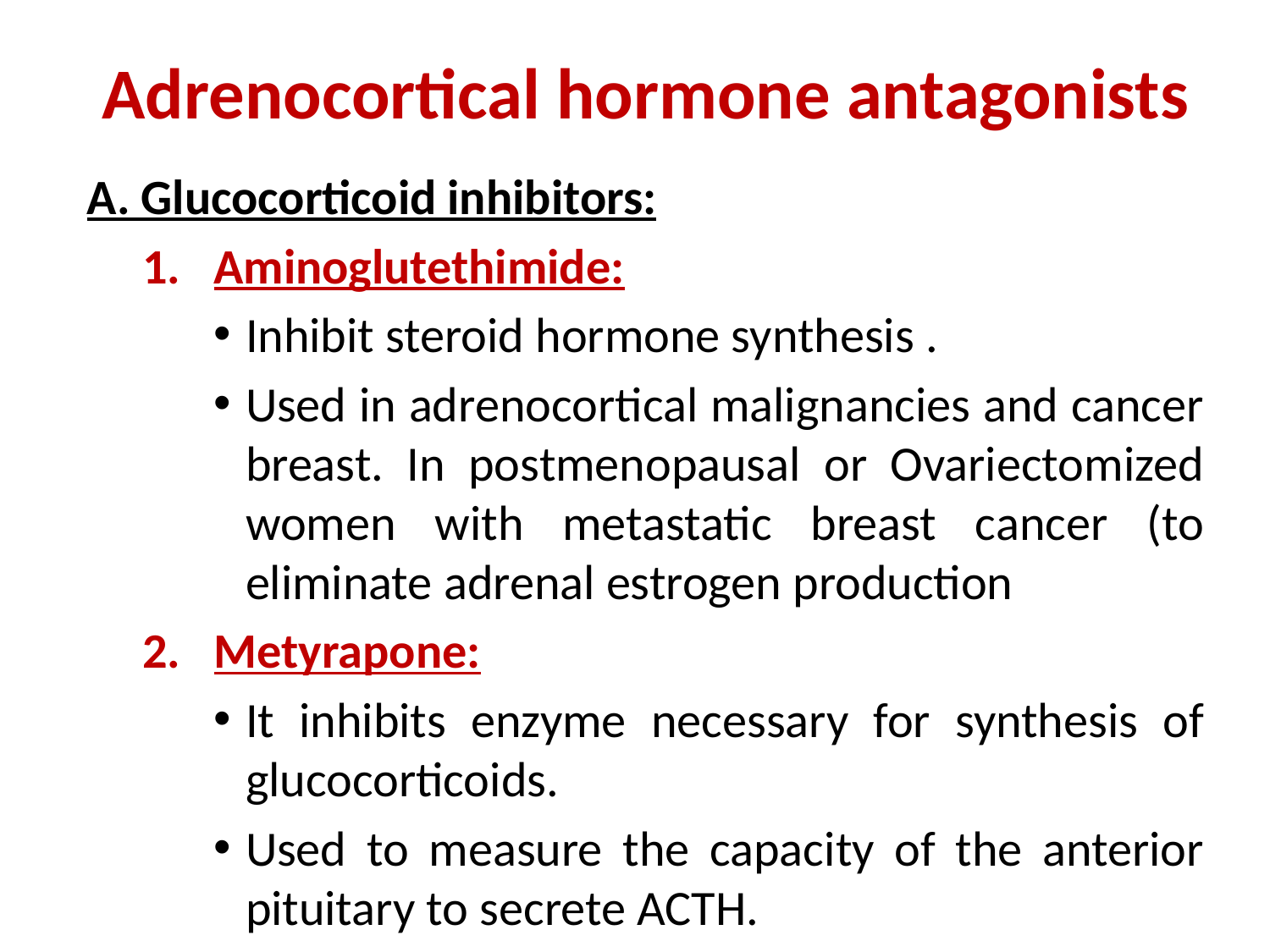

# Adrenocortical hormone antagonists
A. Glucocorticoid inhibitors:
Aminoglutethimide:
Inhibit steroid hormone synthesis .
Used in adrenocortical malignancies and cancer breast. In postmenopausal or Ovariectomized women with metastatic breast cancer (to eliminate adrenal estrogen production
Metyrapone:
It inhibits enzyme necessary for synthesis of glucocorticoids.
Used to measure the capacity of the anterior pituitary to secrete ACTH.